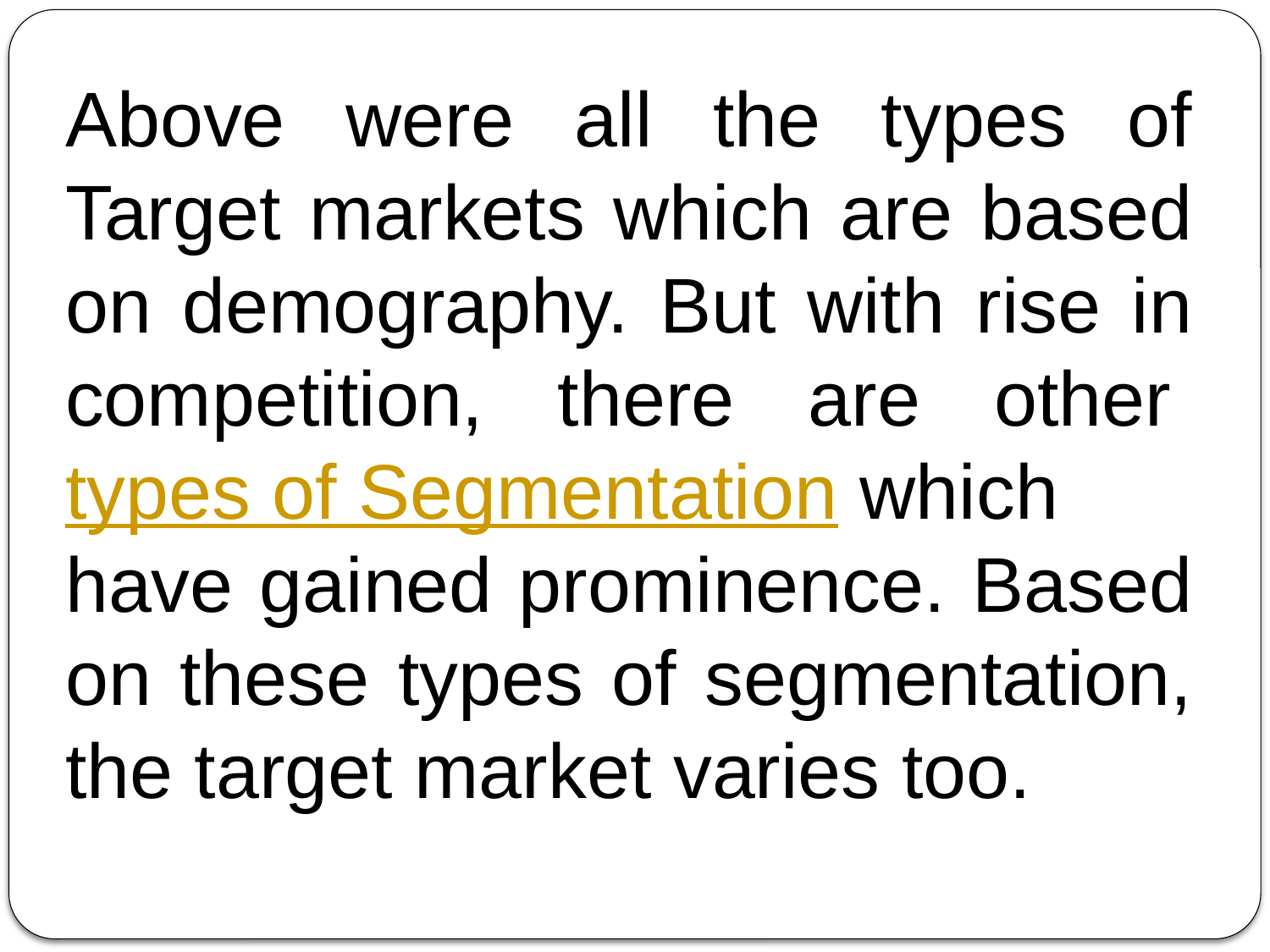

Above were all the types of Target markets which are based on demography. But with rise in competition, there are other types of Segmentation which have gained prominence. Based on these types of segmentation, the target market varies too.